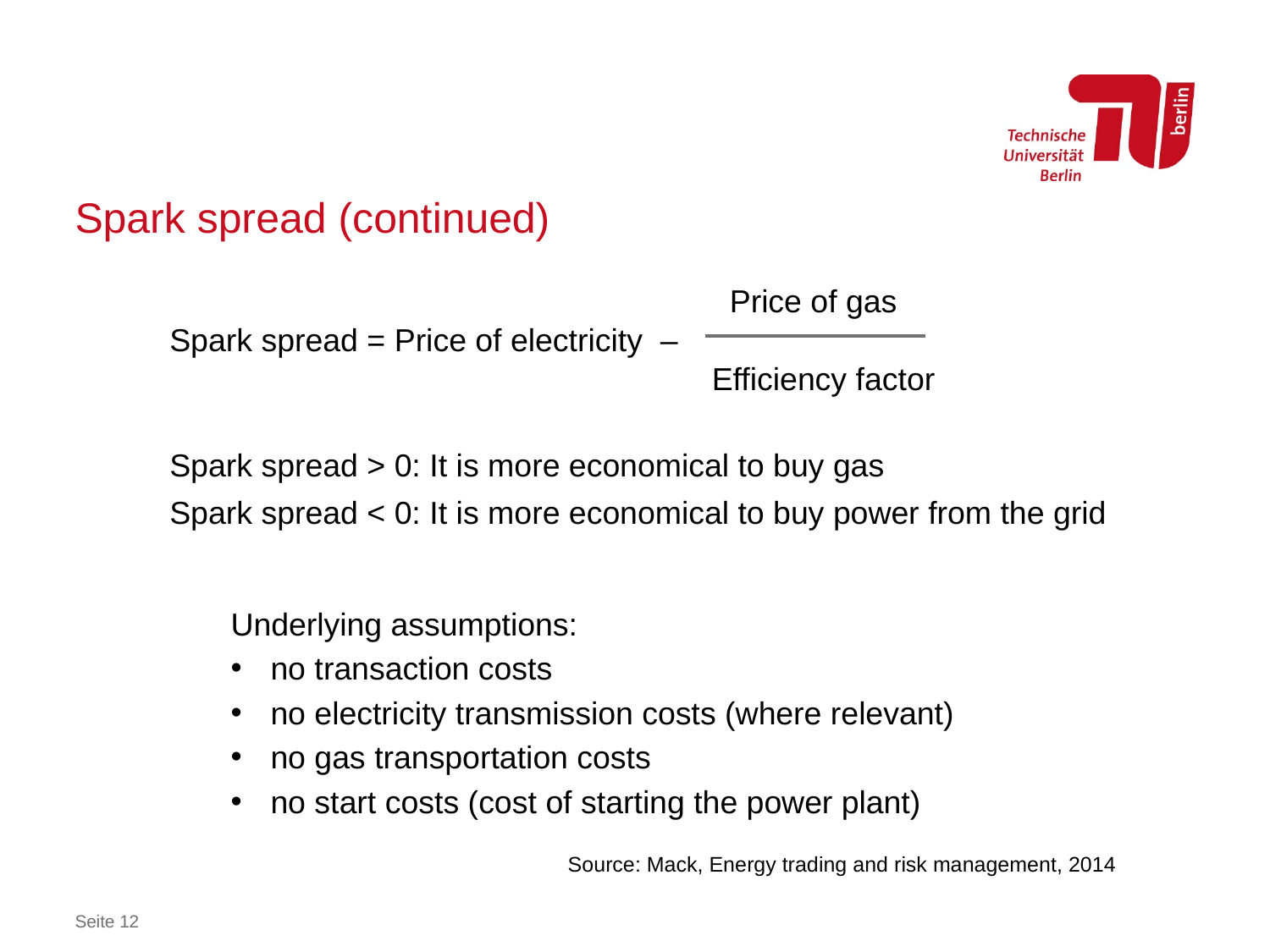

# Spark spread (continued)
                                                               Price of gas
Spark spread = Price of electricity  –
                                                             Efficiency factor

Spark spread > 0: It is more economical to buy gas
Spark spread < 0: It is more economical to buy power from the grid

Underlying assumptions:
no transaction costs
no electricity transmission costs (where relevant)
no gas transportation costs
no start costs (cost of starting the power plant)

Source: Mack, Energy trading and risk management, 2014
Seite 12